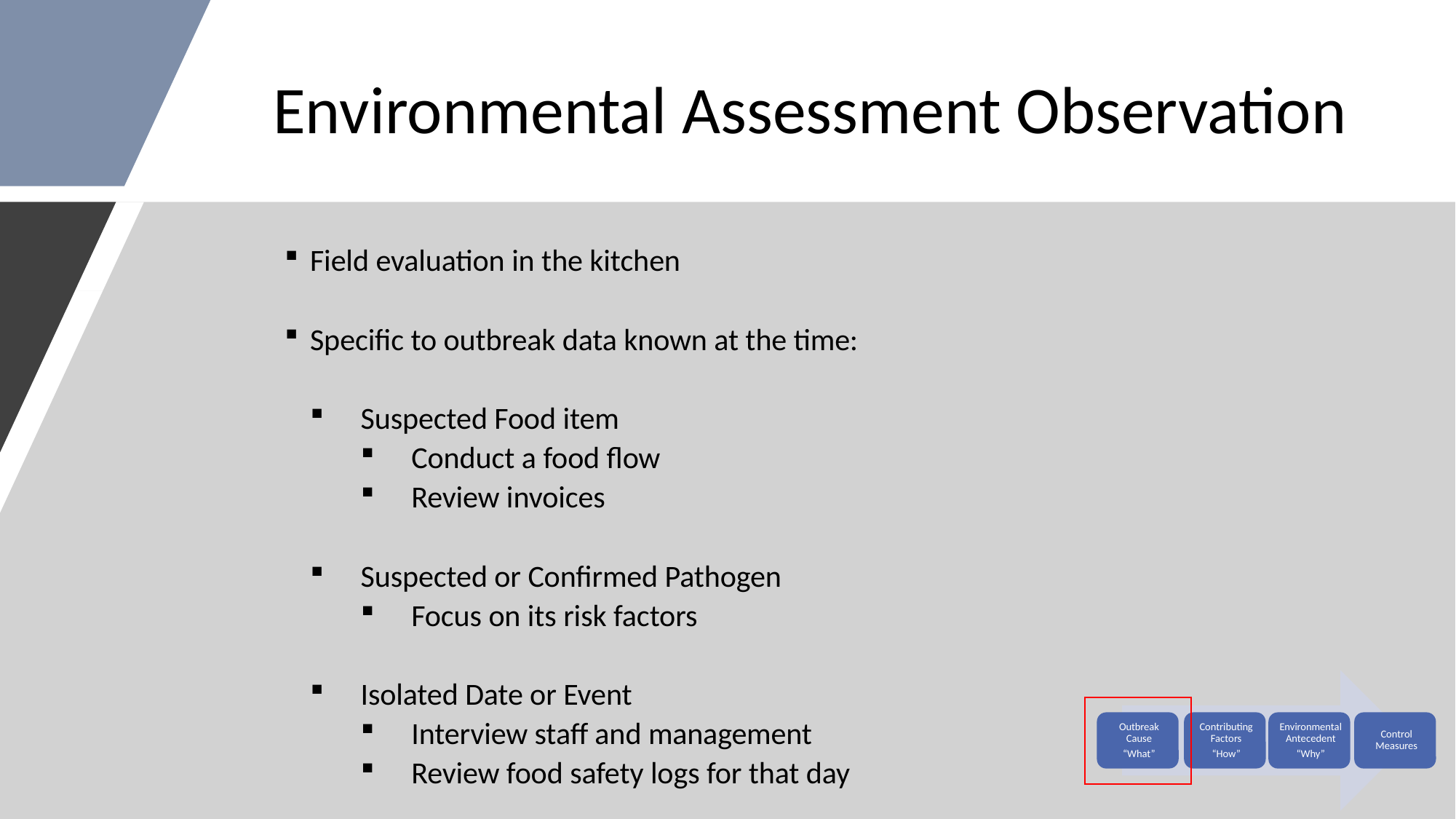

# Environmental Assessment Observation

Field evaluation in the kitchen

Specific to outbreak data known at the time:

Suspected Food item
Conduct a food flow
Review invoices

Suspected or Confirmed Pathogen
Focus on its risk factors

Isolated Date or Event
Interview staff and management
Review food safety logs for that day

Outbreak Cause
“What”
Contributing Factors
“How”
Environmental Antecedent
“Why”
Control Measures